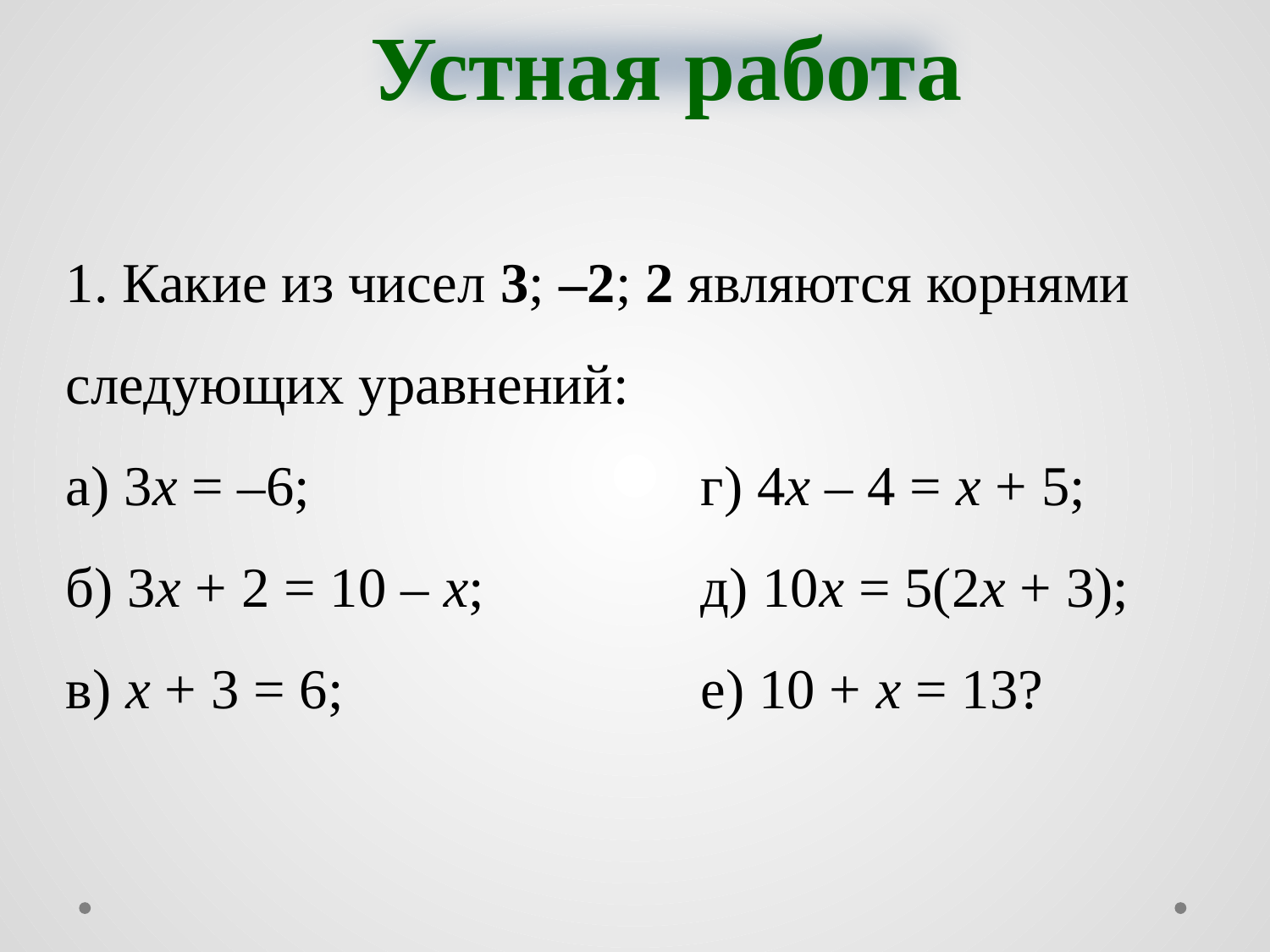

Устная работа
1. Какие из чисел 3; –2; 2 являются корнями следующих уравнений:
а) 3х = –6;		         	г) 4х – 4 = х + 5;
б) 3х + 2 = 10 – х;		д) 10х = 5(2х + 3);
в) х + 3 = 6;			е) 10 + х = 13?